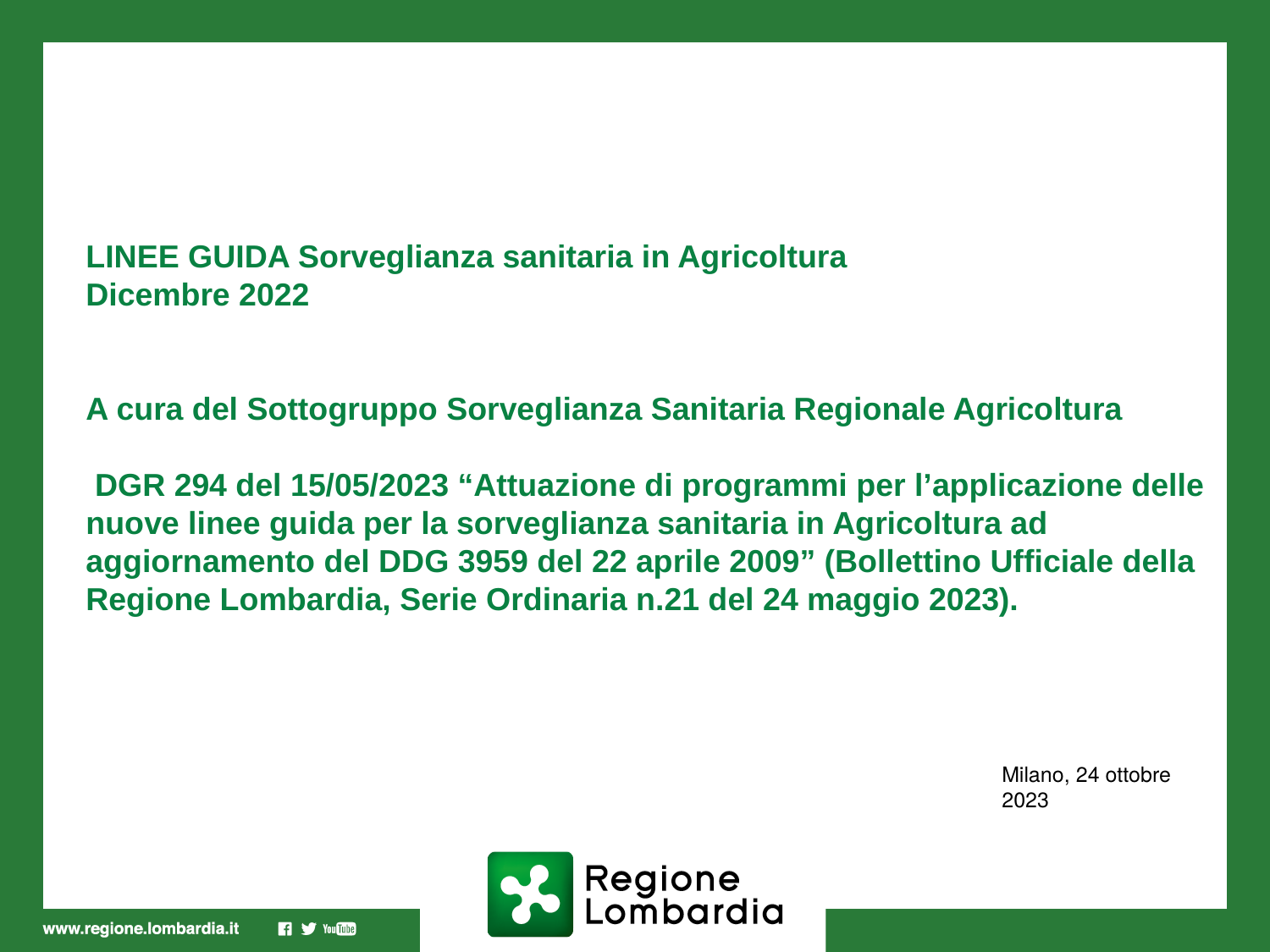

LINEE GUIDA Sorveglianza sanitaria in Agricoltura
Dicembre 2022

A cura del Sottogruppo Sorveglianza Sanitaria Regionale Agricoltura

 DGR 294 del 15/05/2023 “Attuazione di programmi per l’applicazione delle nuove linee guida per la sorveglianza sanitaria in Agricoltura ad aggiornamento del DDG 3959 del 22 aprile 2009” (Bollettino Ufficiale della Regione Lombardia, Serie Ordinaria n.21 del 24 maggio 2023).

Milano, 24 ottobre 2023